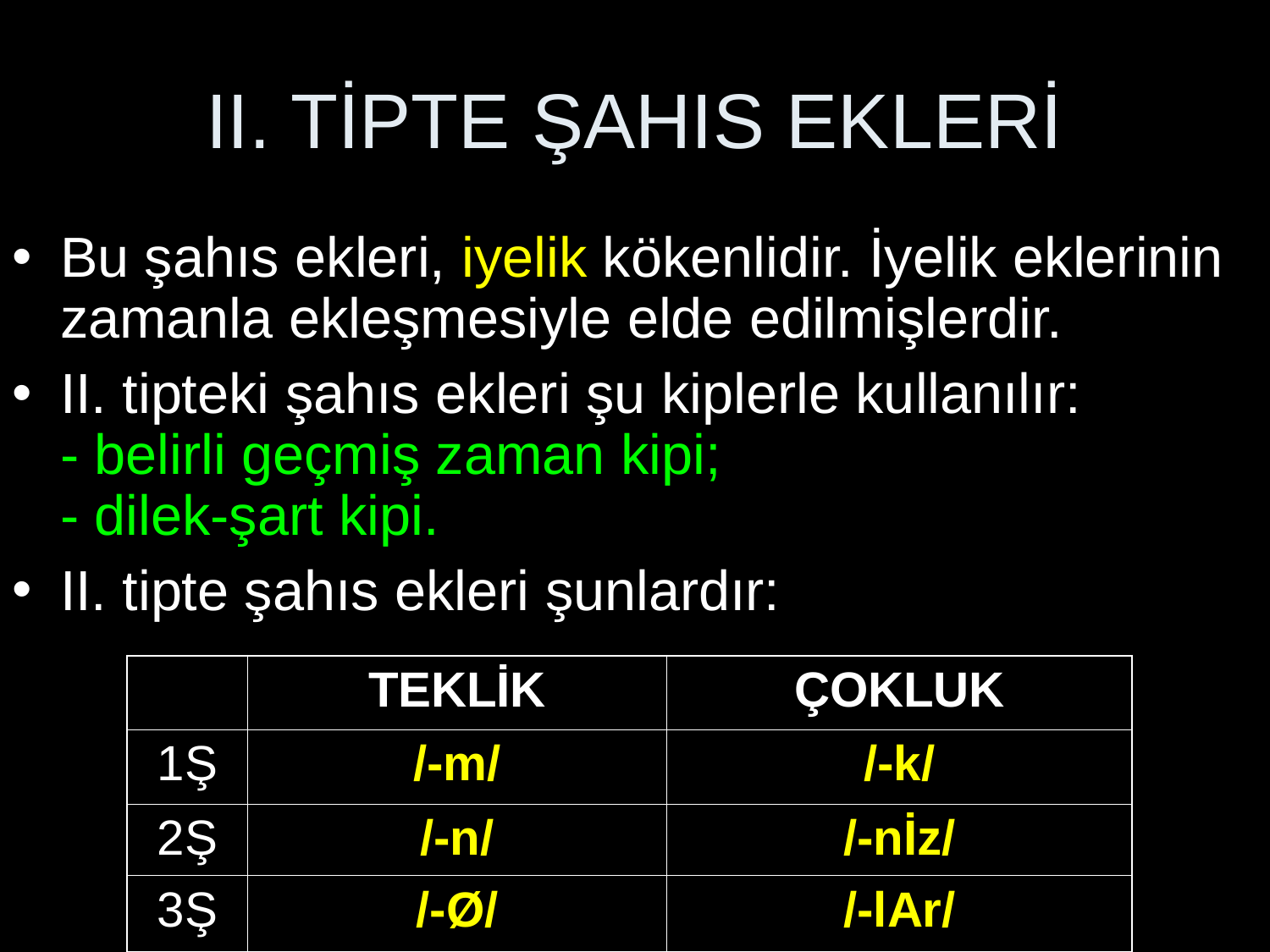

# II. TİPTE ŞAHIS EKLERİ
Bu şahıs ekleri, iyelik kökenlidir. İyelik eklerinin zamanla ekleşmesiyle elde edilmişlerdir.
II. tipteki şahıs ekleri şu kiplerle kullanılır:
- belirli geçmiş zaman kipi;
- dilek-şart kipi.
II. tipte şahıs ekleri şunlardır:
|  | TEKLİK | ÇOKLUK |
| --- | --- | --- |
| 1Ş | /-m/ | /-k/ |
| 2Ş | /-n/ | /-nİz/ |
| 3Ş | /-Ø/ | /-lAr/ |